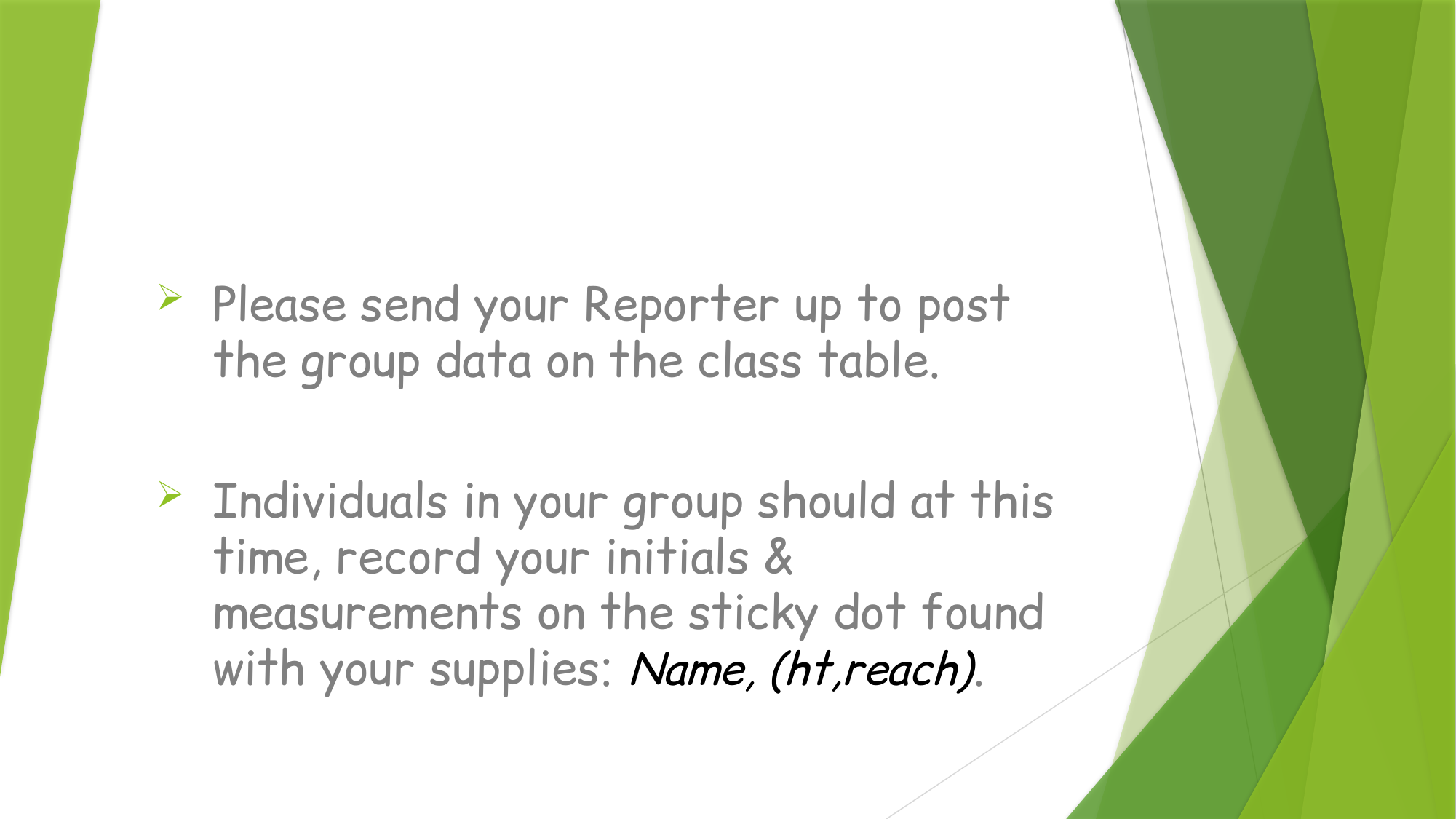

Please send your Reporter up to post the group data on the class table.

Individuals in your group should at this time, record your initials & measurements on the sticky dot found with your supplies: Name, (ht,reach).